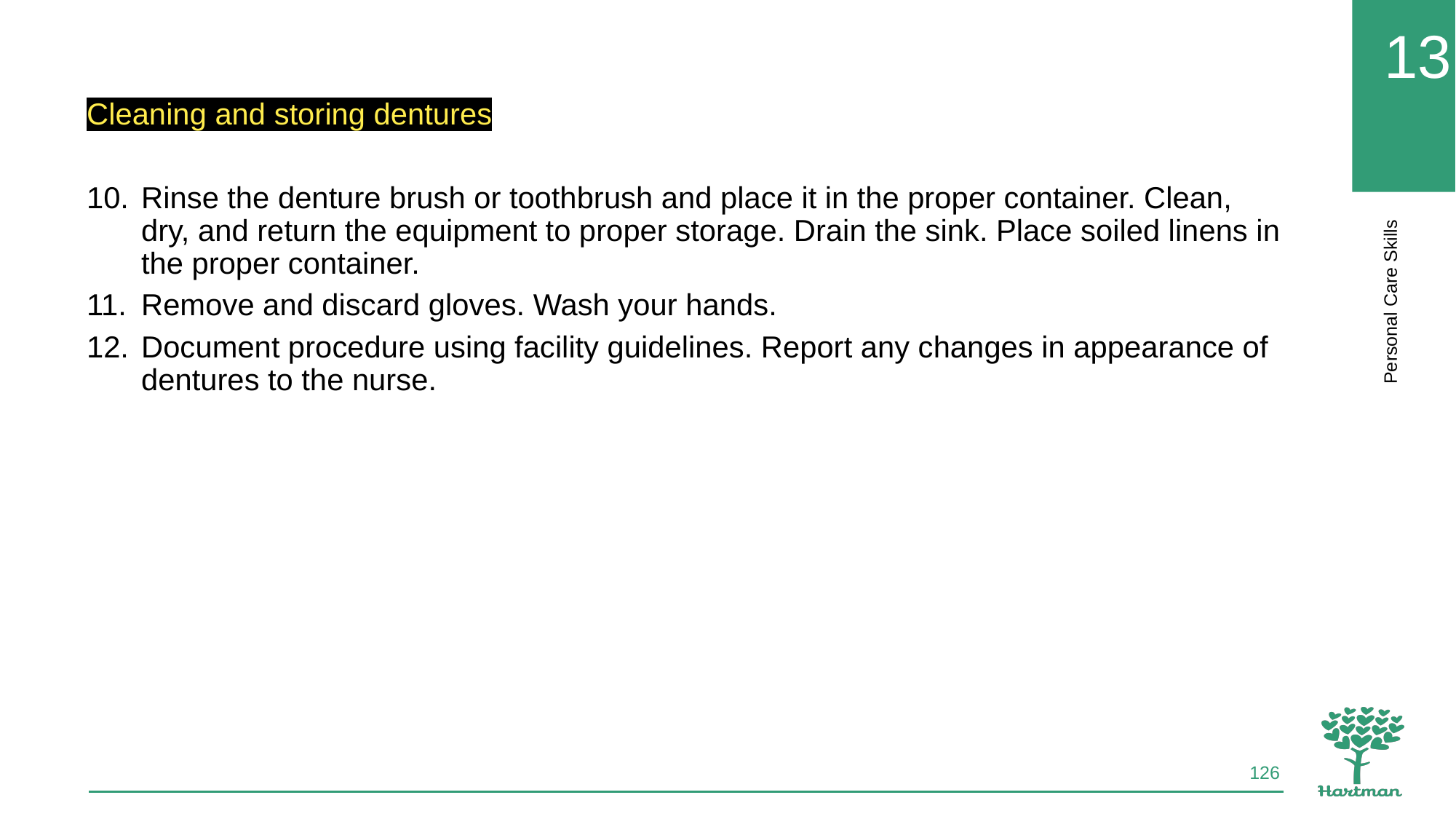

Cleaning and storing dentures

Rinse the denture brush or toothbrush and place it in the proper container. Clean, dry, and return the equipment to proper storage. Drain the sink. Place soiled linens in the proper container.
Remove and discard gloves. Wash your hands.
Document procedure using facility guidelines. Report any changes in appearance of dentures to the nurse.

126